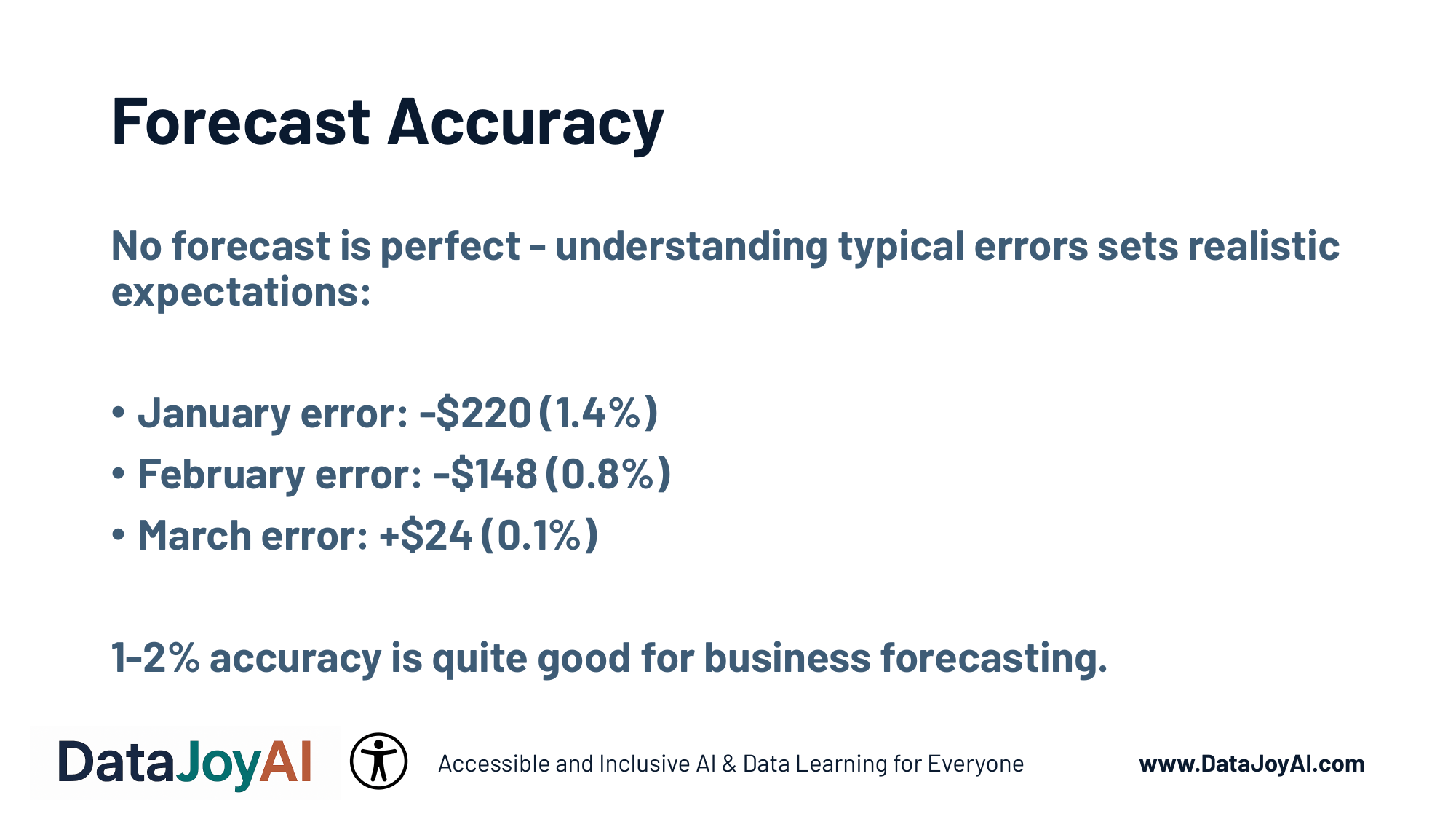

# Forecast Accuracy
No forecast is perfect - understanding typical errors sets realistic expectations:

January error: -$220 (1.4%)
February error: -$148 (0.8%)
March error: +$24 (0.1%)

1-2% accuracy is quite good for business forecasting.